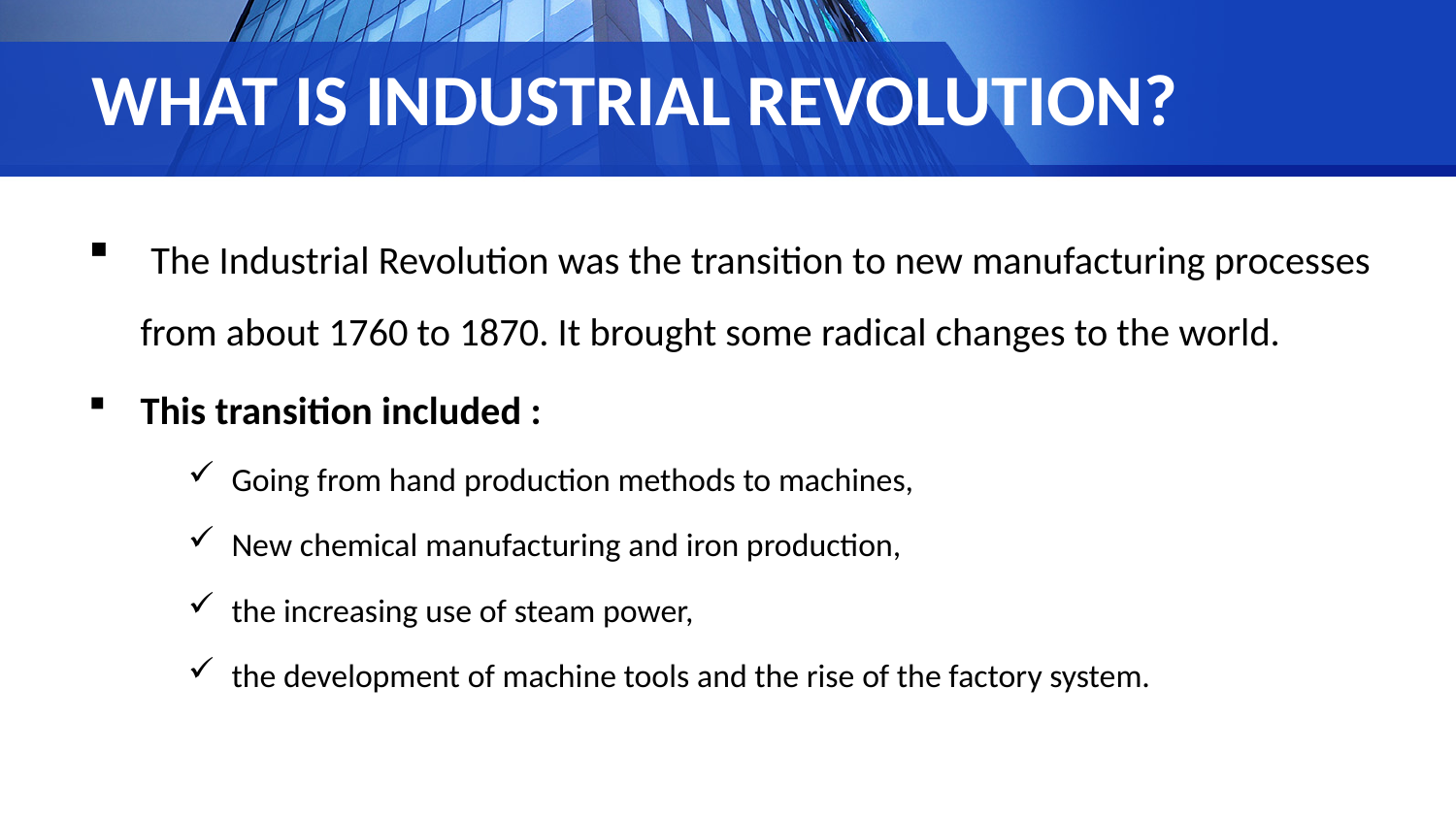

# WHAT IS INDUSTRIAL REVOLUTION?
 The Industrial Revolution was the transition to new manufacturing processes from about 1760 to 1870. It brought some radical changes to the world.
This transition included :
Going from hand production methods to machines,
New chemical manufacturing and iron production,
the increasing use of steam power,
the development of machine tools and the rise of the factory system.